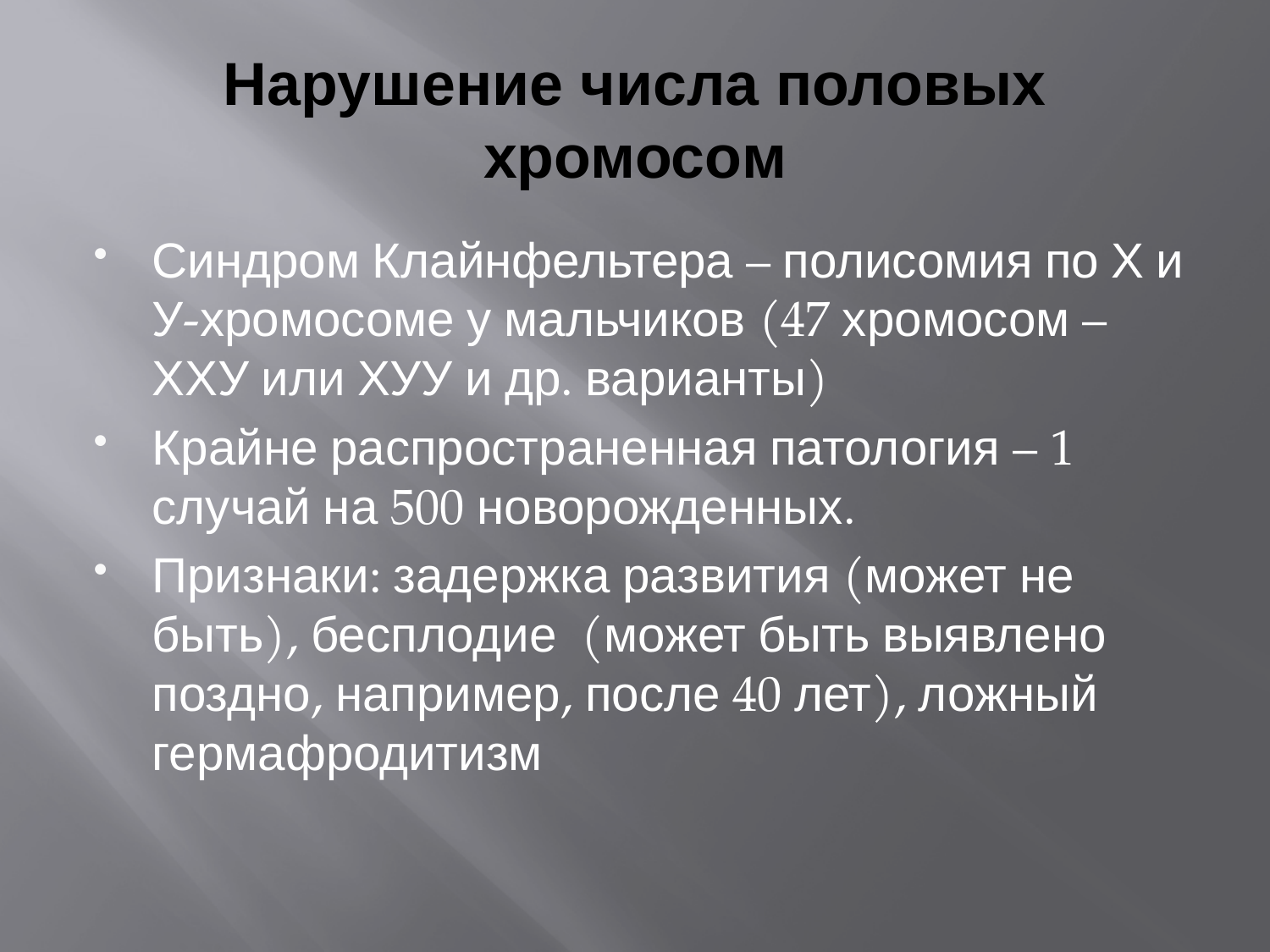

# Нарушение числа половых хромосом
Синдром Клайнфельтера – полисомия по Х и У-хромосоме у мальчиков (47 хромосом – ХХУ или ХУУ и др. варианты)
Крайне распространенная патология – 1 случай на 500 новорожденных.
Признаки: задержка развития (может не быть), бесплодие  (может быть выявлено поздно, например, после 40 лет), ложный гермафродитизм